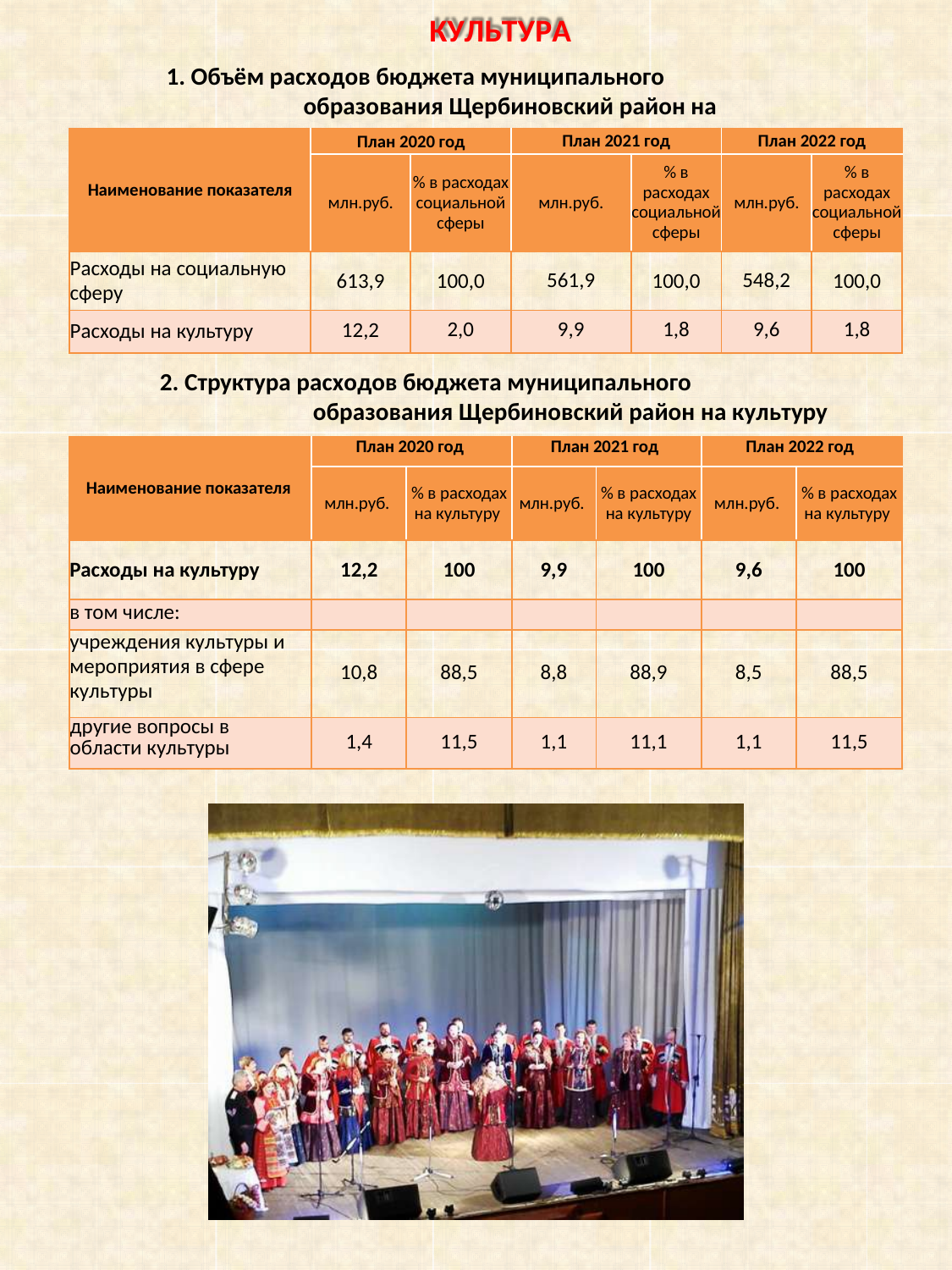

КУЛЬТУРА
1. Объём расходов бюджета муниципального образования Щербиновский район на культуру
| Наименование показателя | План 2020 год |  | План 2021 год |  | План 2022 год |  |
| --- | --- | --- | --- | --- | --- | --- |
|  | млн.руб. | % в расходах социальной сферы | млн.руб. | % в расходах социальной сферы | млн.руб. | % в расходах социальной сферы |
| Расходы на социальную сферу | 613,9 | 100,0 | 561,9 | 100,0 | 548,2 | 100,0 |
| Расходы на культуру | 12,2 | 2,0 | 9,9 | 1,8 | 9,6 | 1,8 |
2. Структура расходов бюджета муниципального образования Щербиновский район на культуру
| Наименование показателя | План 2020 год |  | План 2021 год |  | План 2022 год |  |
| --- | --- | --- | --- | --- | --- | --- |
|  | млн.руб. | % в расходах на культуру | млн.руб. | % в расходах на культуру | млн.руб. | % в расходах на культуру |
| Расходы на культуру | 12,2 | 100 | 9,9 | 100 | 9,6 | 100 |
| в том числе: |  |  |  |  |  |  |
| учреждения культуры и мероприятия в сфере культуры | 10,8 | 88,5 | 8,8 | 88,9 | 8,5 | 88,5 |
| другие вопросы в области культуры | 1,4 | 11,5 | 1,1 | 11,1 | 1,1 | 11,5 |